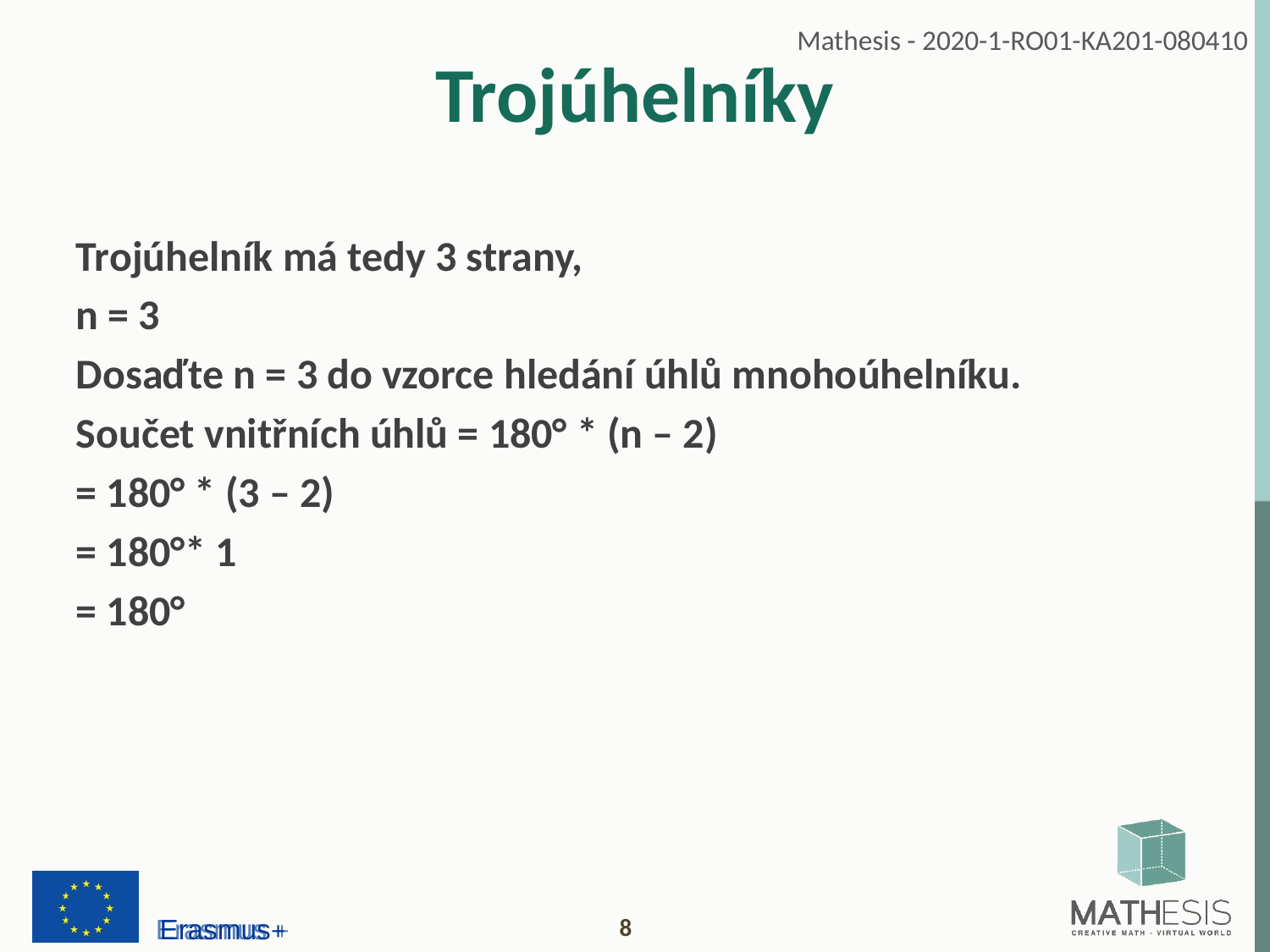

# Trojúhelníky
Trojúhelník má tedy 3 strany,
n = 3
Dosaďte n = 3 do vzorce hledání úhlů mnohoúhelníku.
Součet vnitřních úhlů = 180° * (n – 2)
= 180° * (3 – 2)
= 180°* 1
= 180°